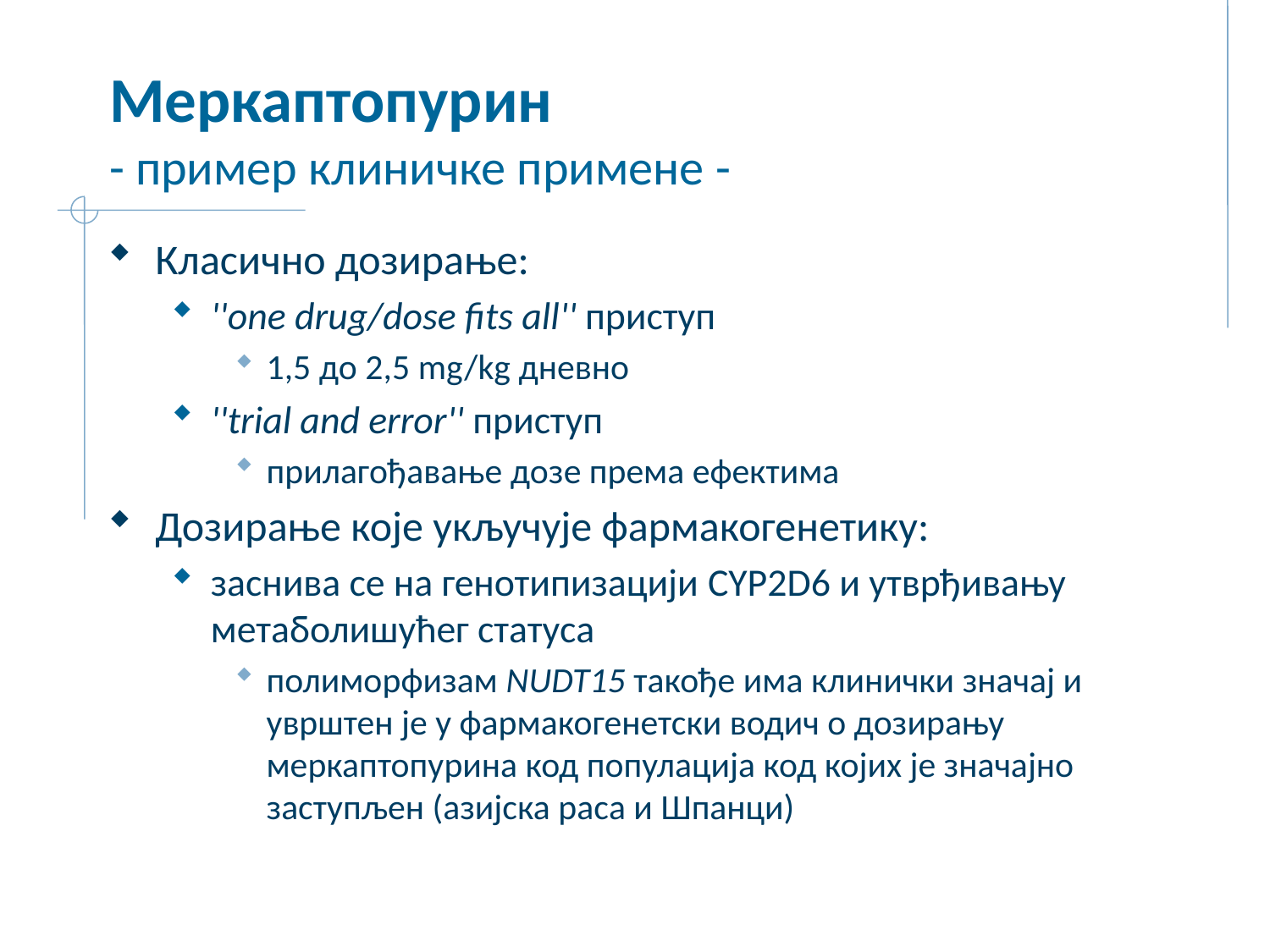

# Меркаптопурин - пример клиничке примене -
Класично дозирање:
''one drug/dose fits all'' приступ
1,5 до 2,5 mg/kg дневно
''trial and error'' приступ
прилагођавање дозе према ефектима
Дозирање које укључује фармакогенетику:
заснива се на генотипизацији CYP2D6 и утврђивању метаболишућег статуса
полиморфизам NUDT15 такође има клинички значај и уврштен је у фармакогенетски водич о дозирању меркаптопурина код популација код којих је значајно заступљен (азијска раса и Шпанци)